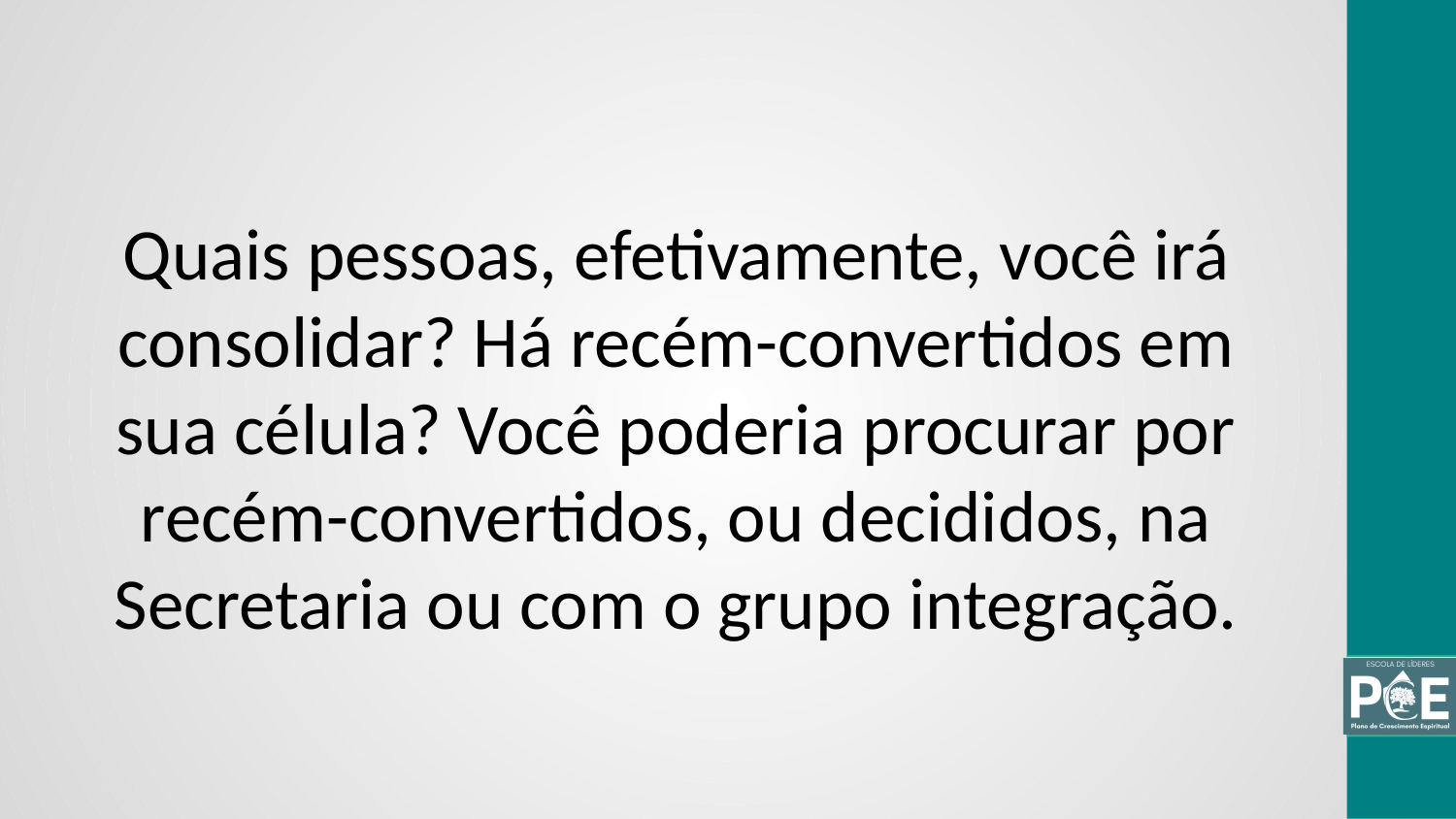

Quais pessoas, efetivamente, você irá consolidar? Há recém-convertidos em sua célula? Você poderia procurar por recém-convertidos, ou decididos, na Secretaria ou com o grupo integração.